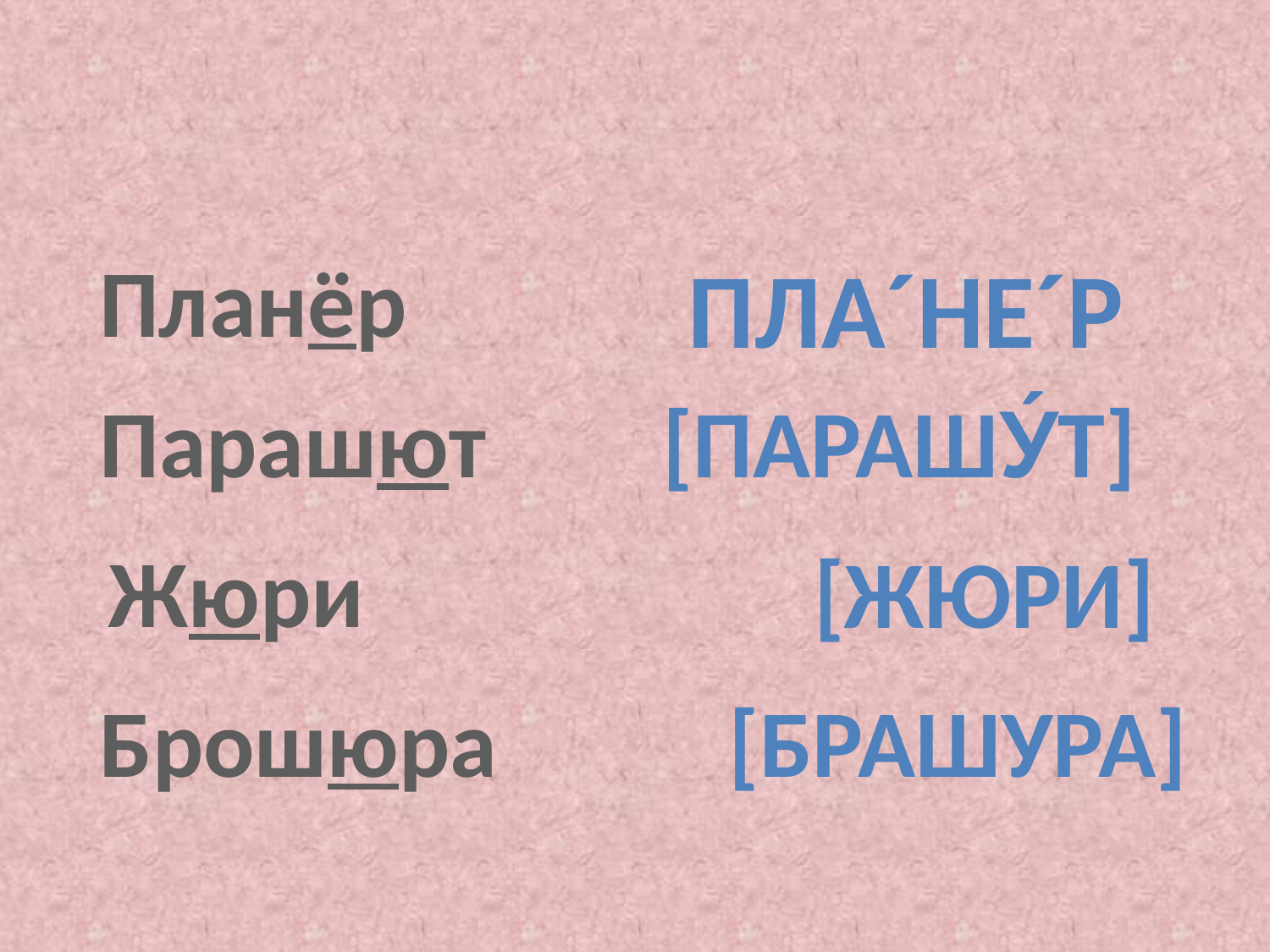

#

Планёр
Пла´не´р
Парашют
[парашу́т]
 [жюри]
Жюри
Брошюра
[Брашура]